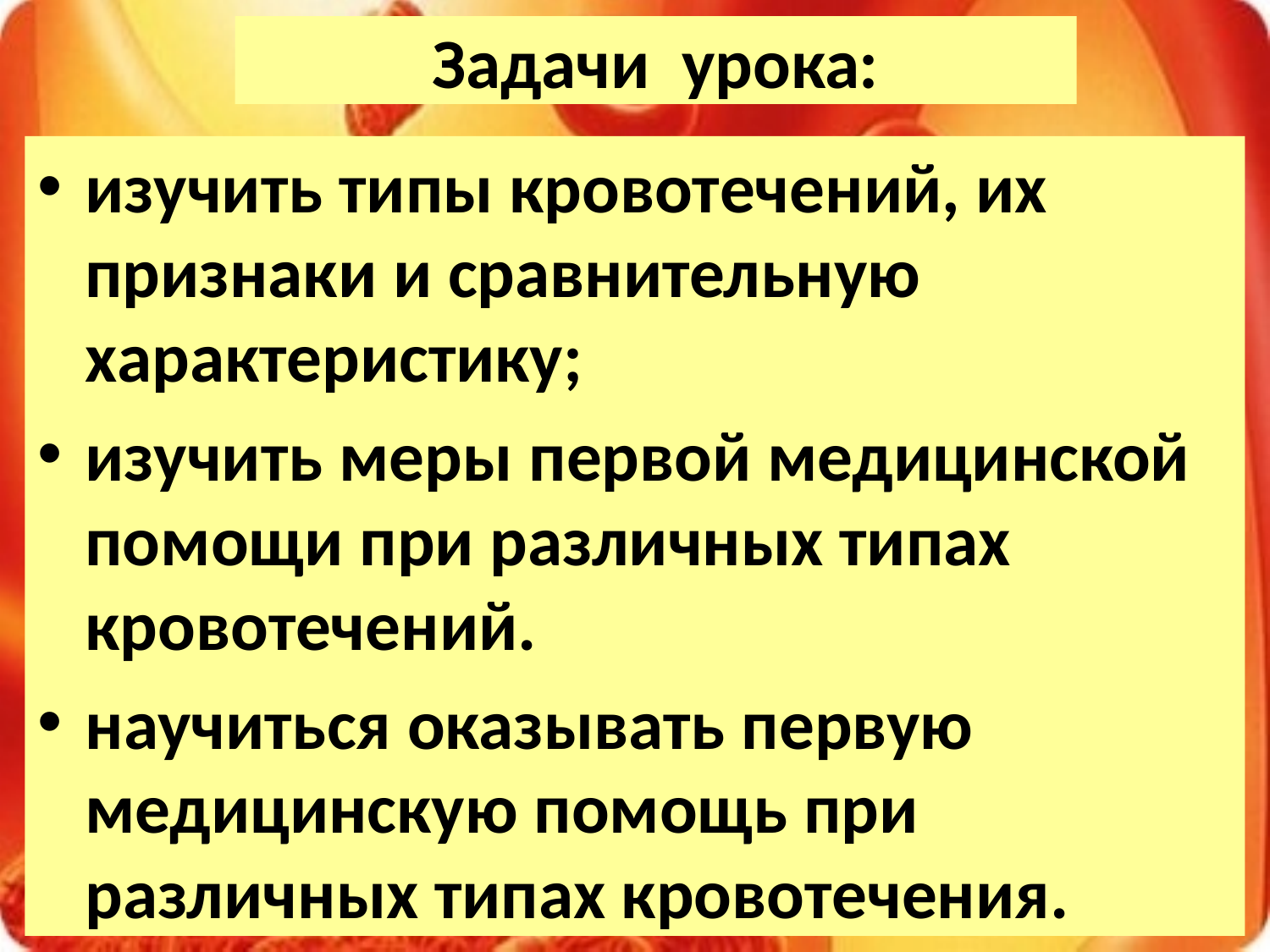

# Задачи  урока:
изучить типы кровотечений, их признаки и сравнительную характеристику;
изучить меры первой медицинской помощи при различных типах кровотечений.
научиться оказывать первую медицинскую помощь при различных типах кровотечения.